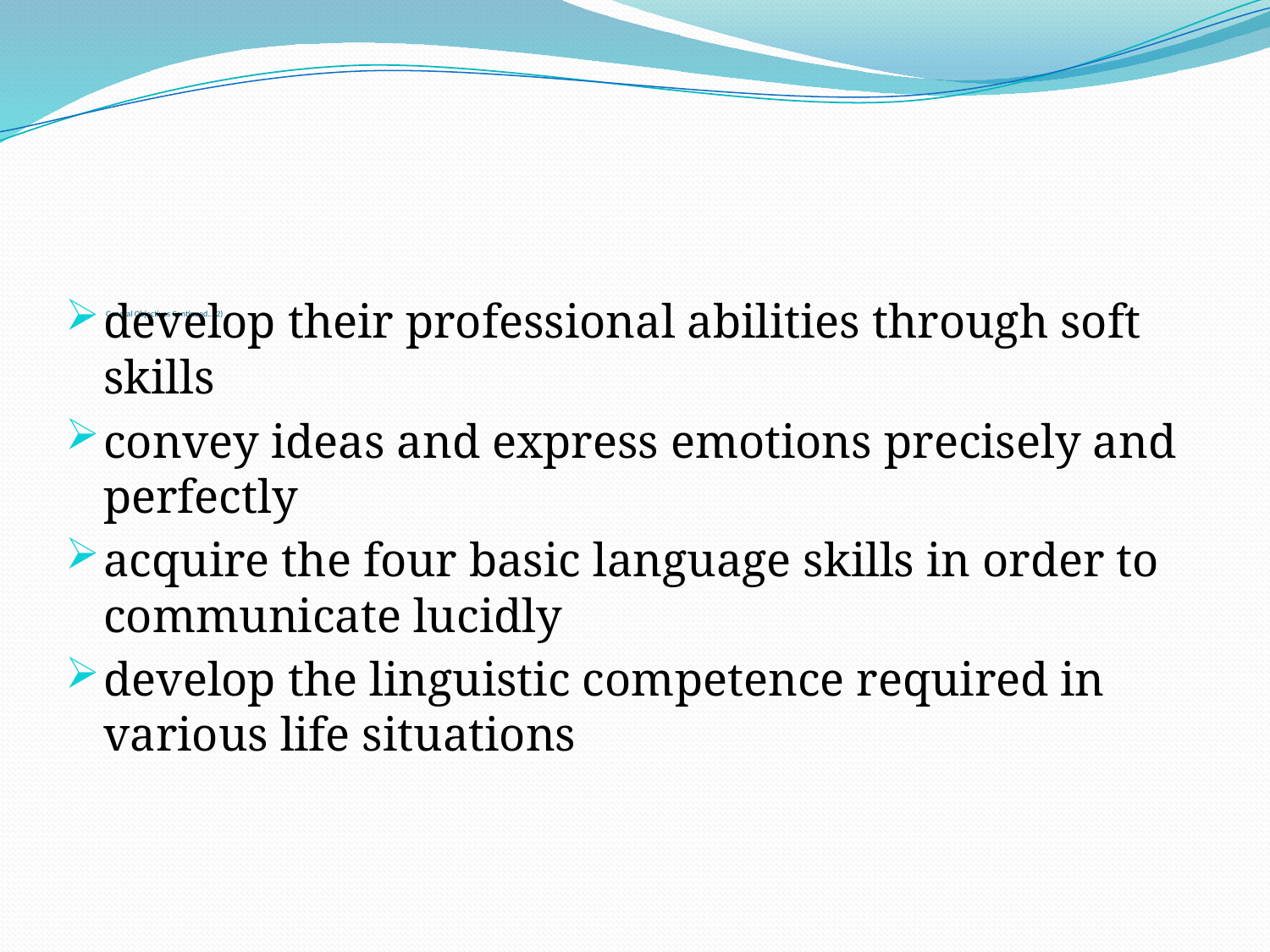

# General Objectives Continued…(2)

develop their professional abilities through soft skills
convey ideas and express emotions precisely and perfectly
acquire the four basic language skills in order to communicate lucidly
develop the linguistic competence required in various life situations